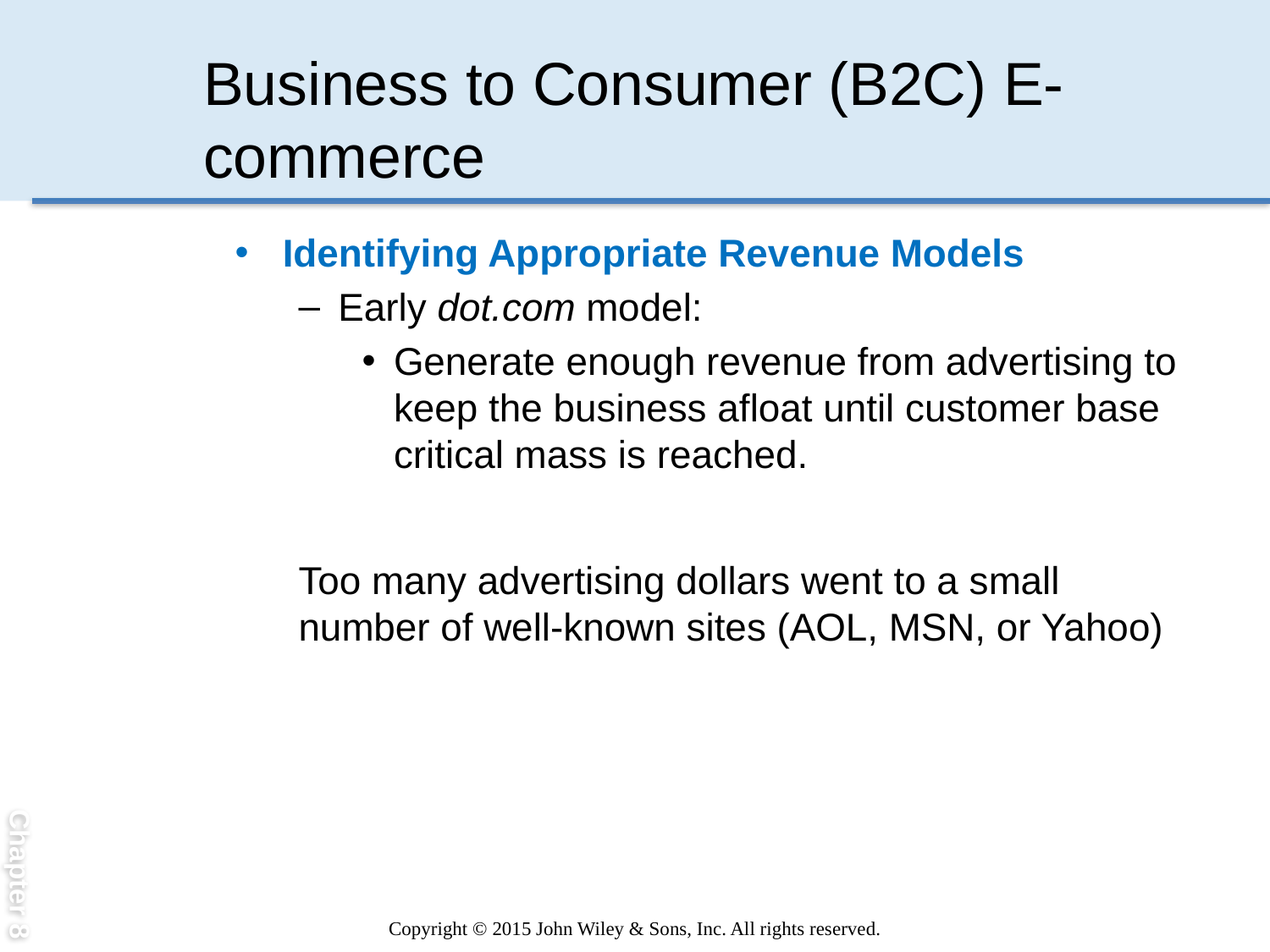

Chapter 8
# Business to Consumer (B2C) E-commerce
Identifying Appropriate Revenue Models
Early dot.com model:
Generate enough revenue from advertising to keep the business afloat until customer base critical mass is reached.

Too many advertising dollars went to a small number of well-known sites (AOL, MSN, or Yahoo)